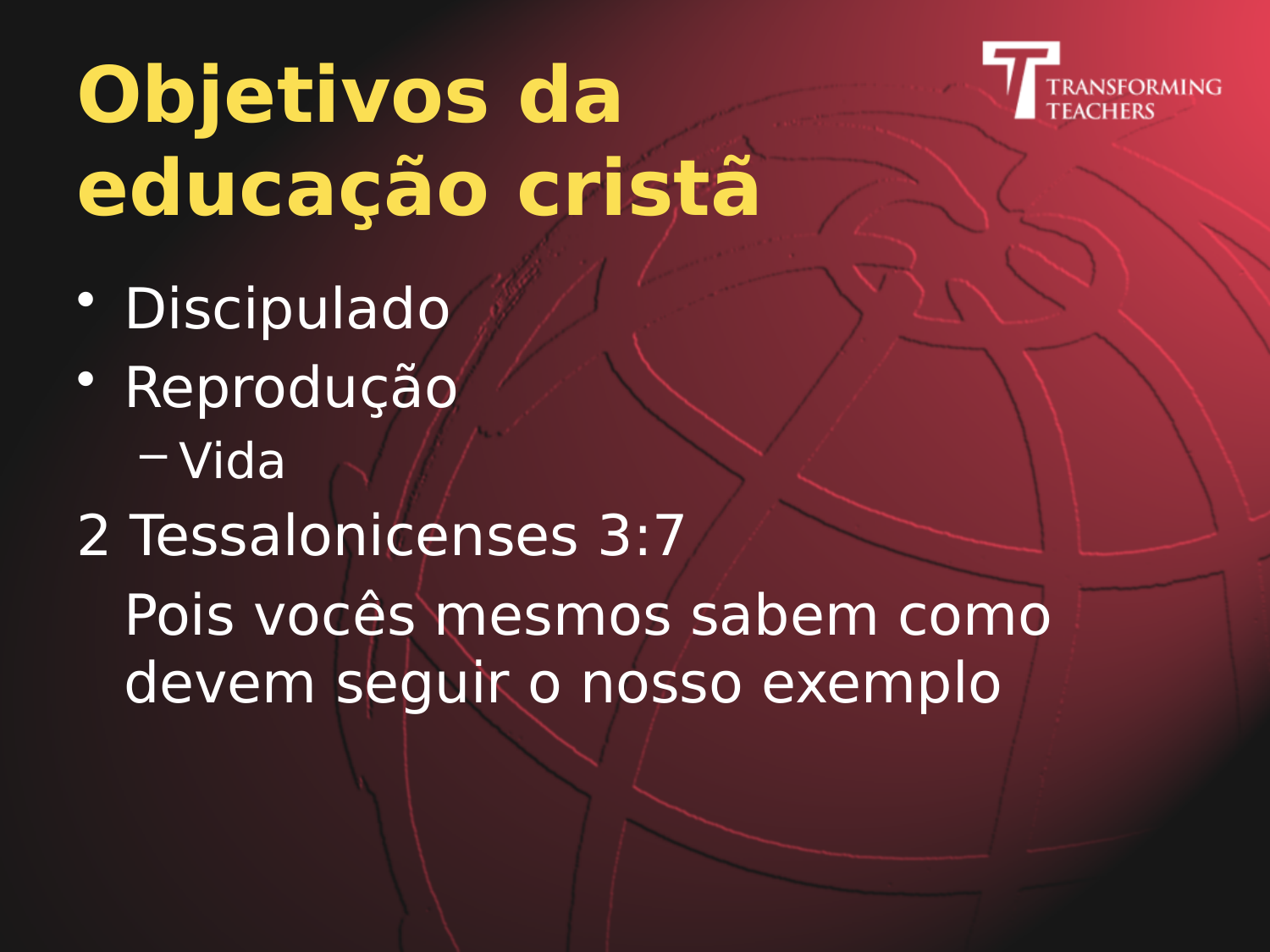

# Objetivos da educação cristã
Discipulado
Reprodução
Vida
2 Tessalonicenses 3:7
	Pois vocês mesmos sabem como devem seguir o nosso exemplo